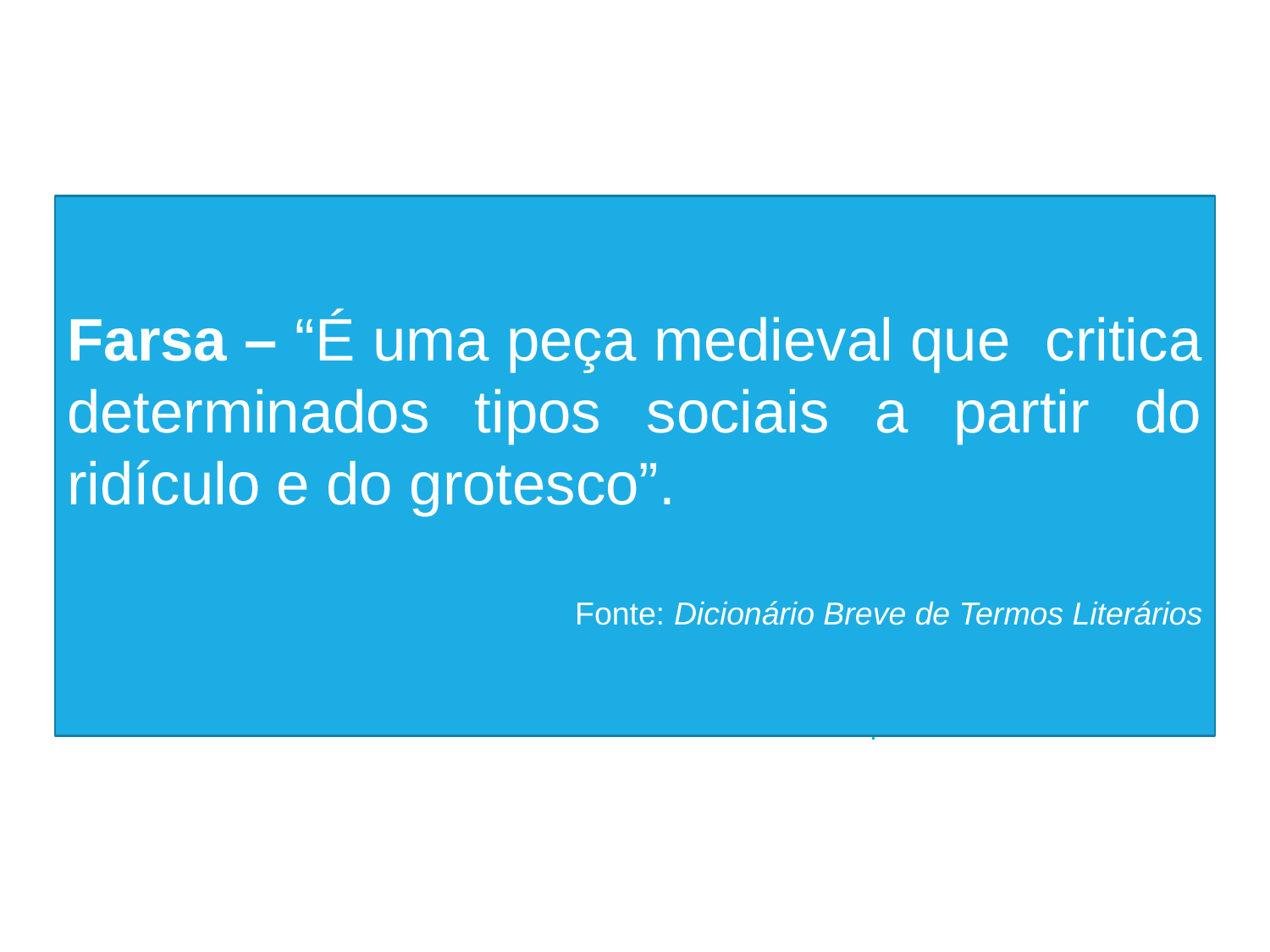

Farsa – “É uma peça medieval que  critica determinados tipos sociais a partir do ridículo e do grotesco”.

Fonte: Dicionário Breve de Termos Literários